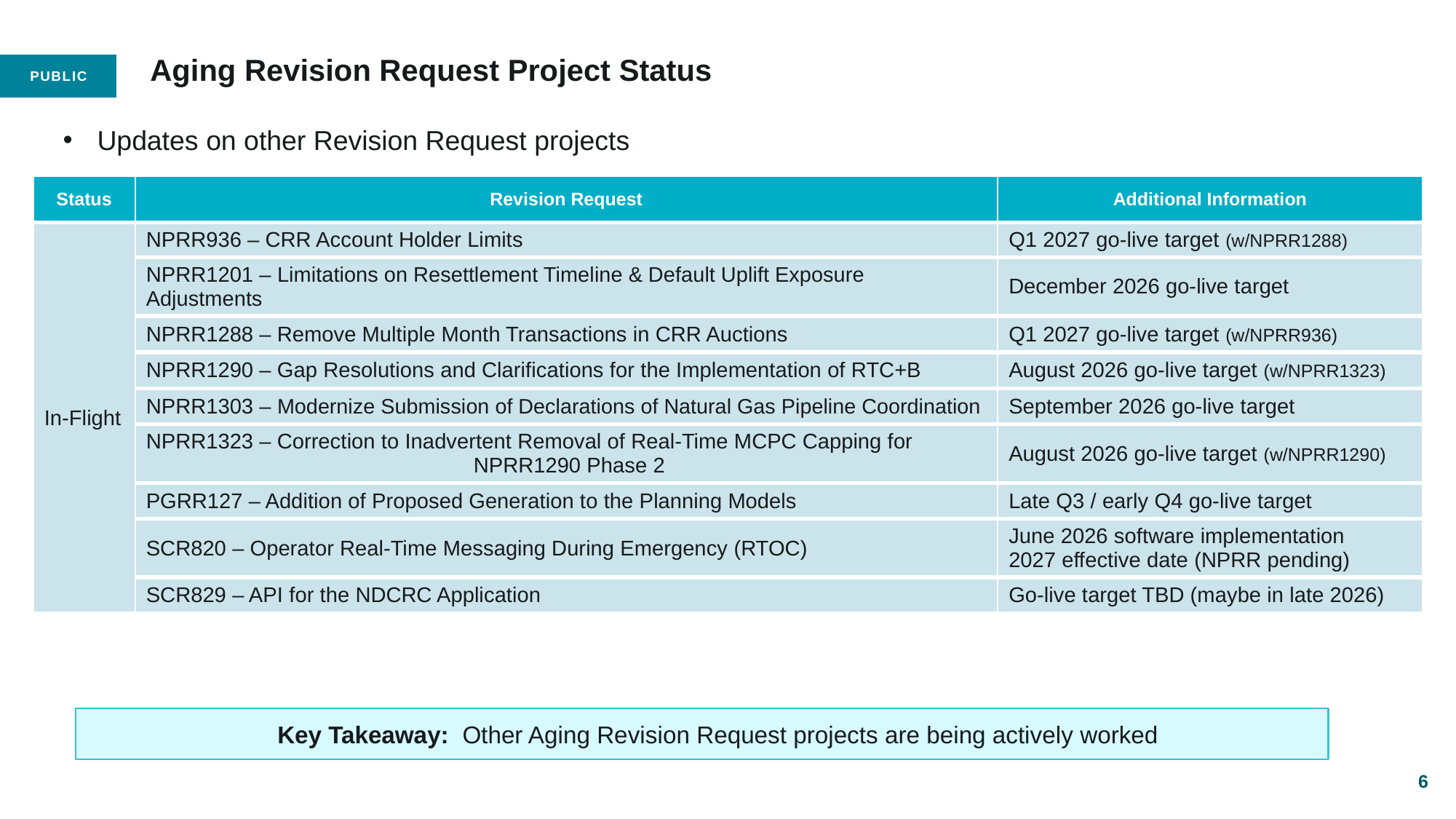

# Aging Revision Request Project Status
Updates on other Revision Request projects
| Status | Revision Request | Additional Information |
| --- | --- | --- |
| In-Flight | NPRR936 – CRR Account Holder Limits | Q1 2027 go-live target (w/NPRR1288) |
|  | NPRR1201 – Limitations on Resettlement Timeline & Default Uplift Exposure Adjustments | December 2026 go-live target |
|  | NPRR1288 – Remove Multiple Month Transactions in CRR Auctions | Q1 2027 go-live target (w/NPRR936) |
|  | NPRR1290 – Gap Resolutions and Clarifications for the Implementation of RTC+B | August 2026 go-live target (w/NPRR1323) |
|  | NPRR1303 – Modernize Submission of Declarations of Natural Gas Pipeline Coordination | September 2026 go-live target |
|  | NPRR1323 – Correction to Inadvertent Removal of Real-Time MCPC Capping for NPRR1290 Phase 2 | August 2026 go-live target (w/NPRR1290) |
|  | PGRR127 – Addition of Proposed Generation to the Planning Models | Late Q3 / early Q4 go-live target |
|  | SCR820 – Operator Real-Time Messaging During Emergency (RTOC) | June 2026 software implementation 2027 effective date (NPRR pending) |
|  | SCR829 – API for the NDCRC Application | Go-live target TBD (maybe in late 2026) |
Key Takeaway:  Other Aging Revision Request projects are being actively worked

6